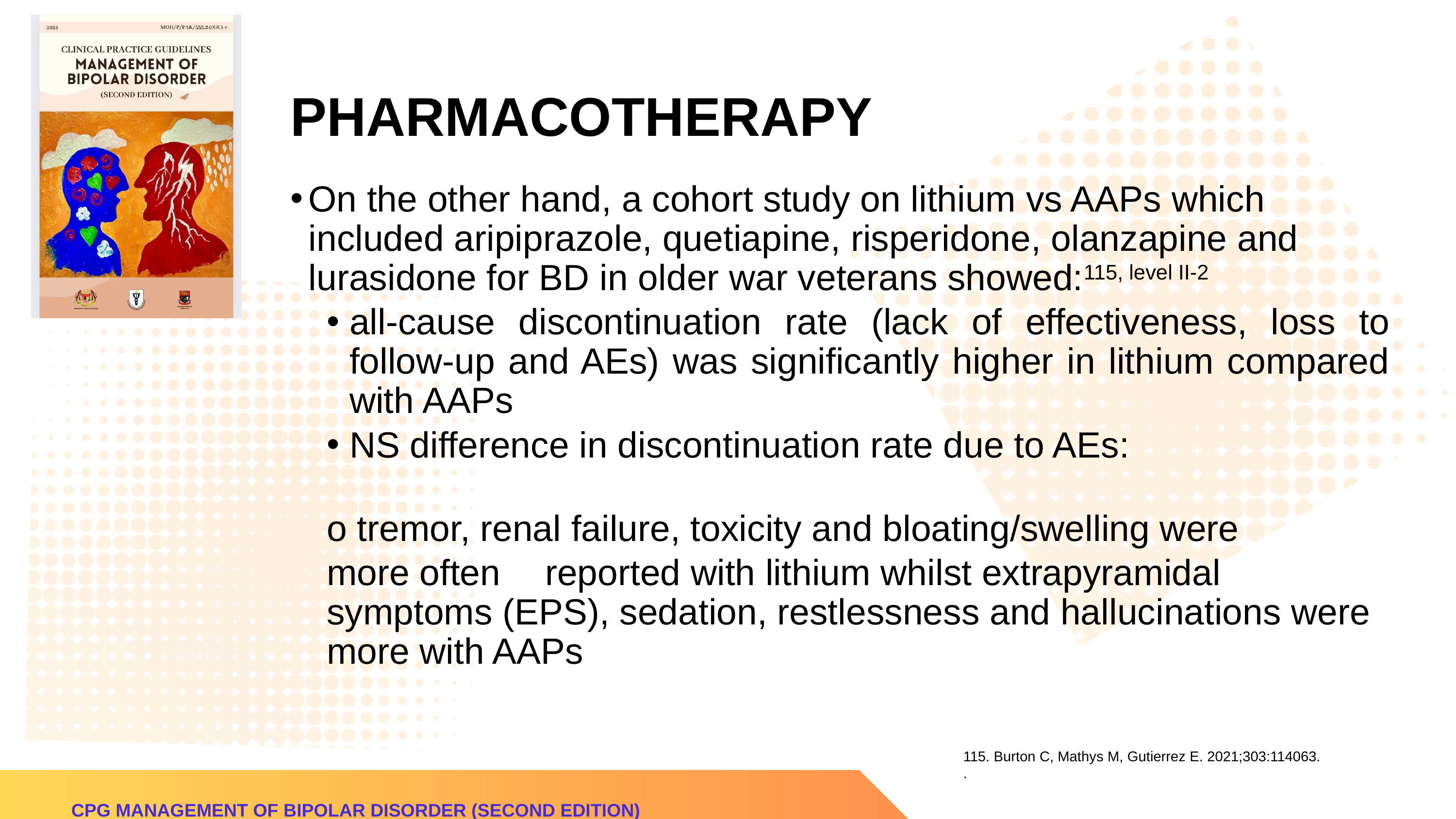

PHARMACOTHERAPY

On the other hand, a cohort study on lithium vs AAPs which included aripiprazole, quetiapine, risperidone, olanzapine and lurasidone for BD in older war veterans showed:115, level II-2
all-cause discontinuation rate (lack of effectiveness, loss to follow-up and AEs) was significantly higher in lithium compared with AAPs
NS difference in discontinuation rate due to AEs:
o tremor, renal failure, toxicity and bloating/swelling were
more often	reported with lithium whilst extrapyramidal symptoms (EPS), sedation, restlessness and hallucinations were more with AAPs

115. Burton C, Mathys M, Gutierrez E. 2021;303:114063.
.

CPG MANAGEMENT OF BIPOLAR DISORDER (SECOND EDITION)